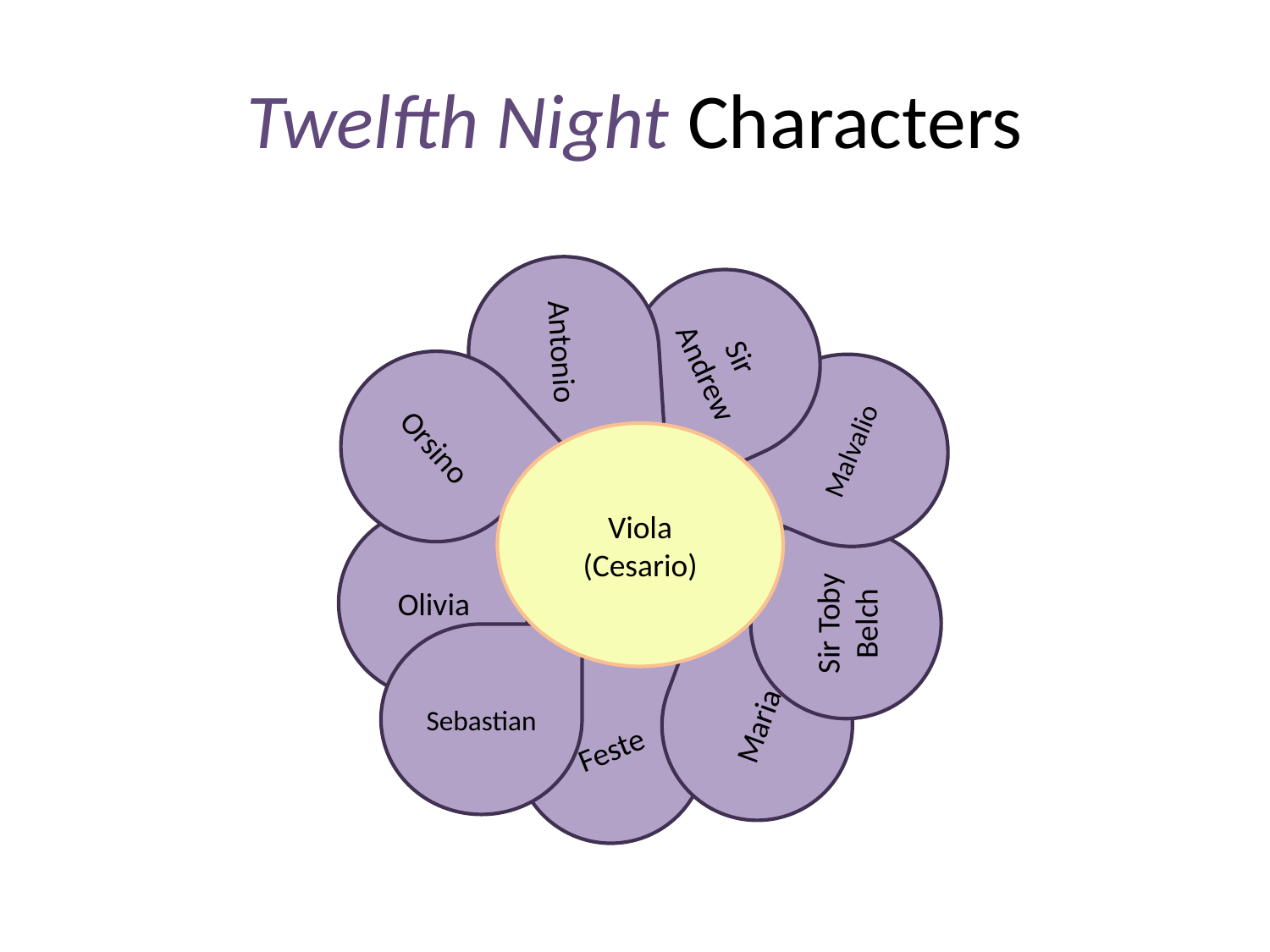

# Twelfth Night Characters
Antonio
Sir Andrew
Orsino
Malvalio
Viola (Cesario)
Olivia
Sir Toby Belch
Sebastian
Maria
Feste